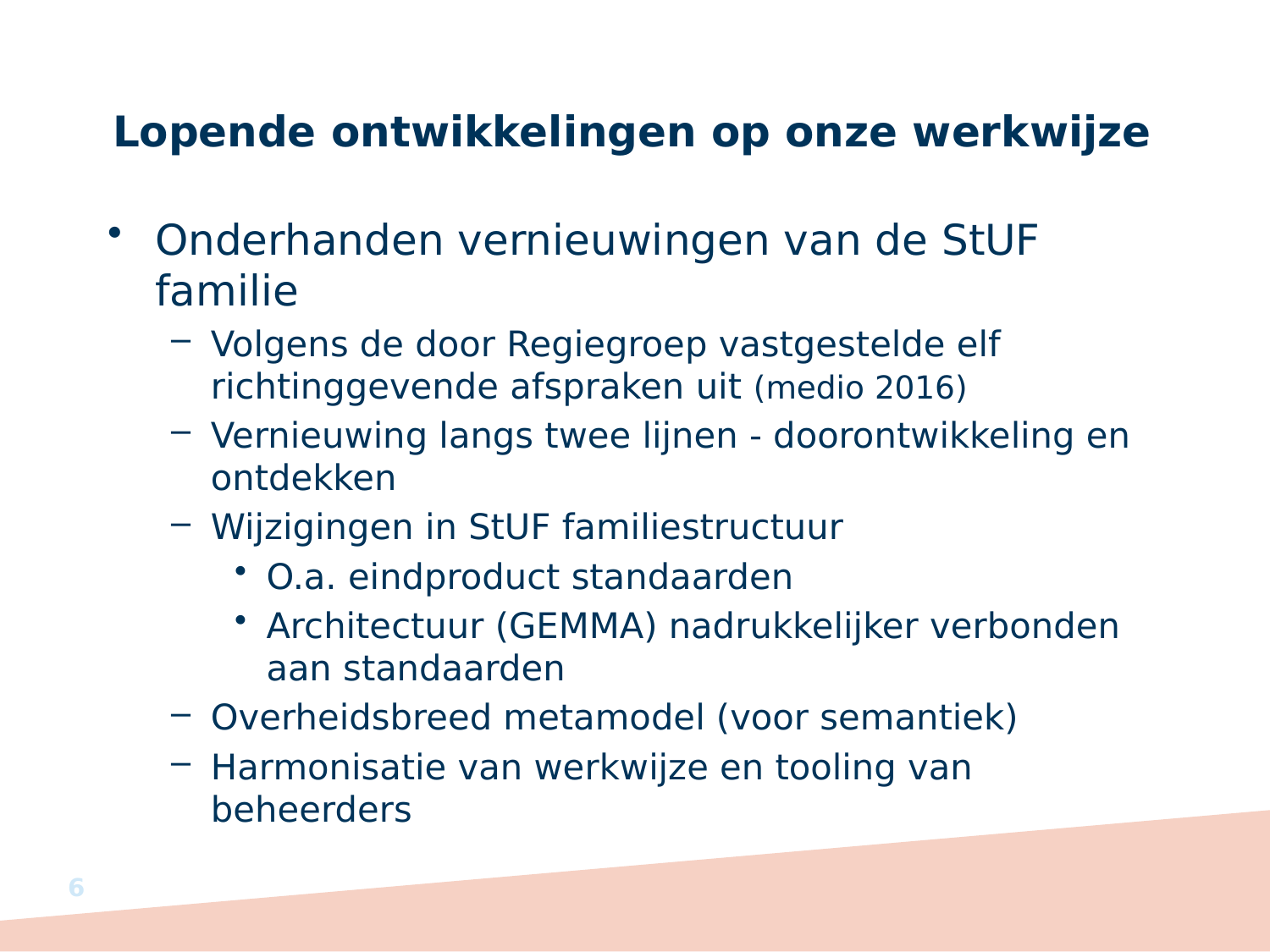

# Lopende ontwikkelingen op onze werkwijze
Onderhanden vernieuwingen van de StUF familie
Volgens de door Regiegroep vastgestelde elf richtinggevende afspraken uit (medio 2016)
Vernieuwing langs twee lijnen - doorontwikkeling en ontdekken
Wijzigingen in StUF familiestructuur
O.a. eindproduct standaarden
Architectuur (GEMMA) nadrukkelijker verbonden aan standaarden
Overheidsbreed metamodel (voor semantiek)
Harmonisatie van werkwijze en tooling van beheerders

6